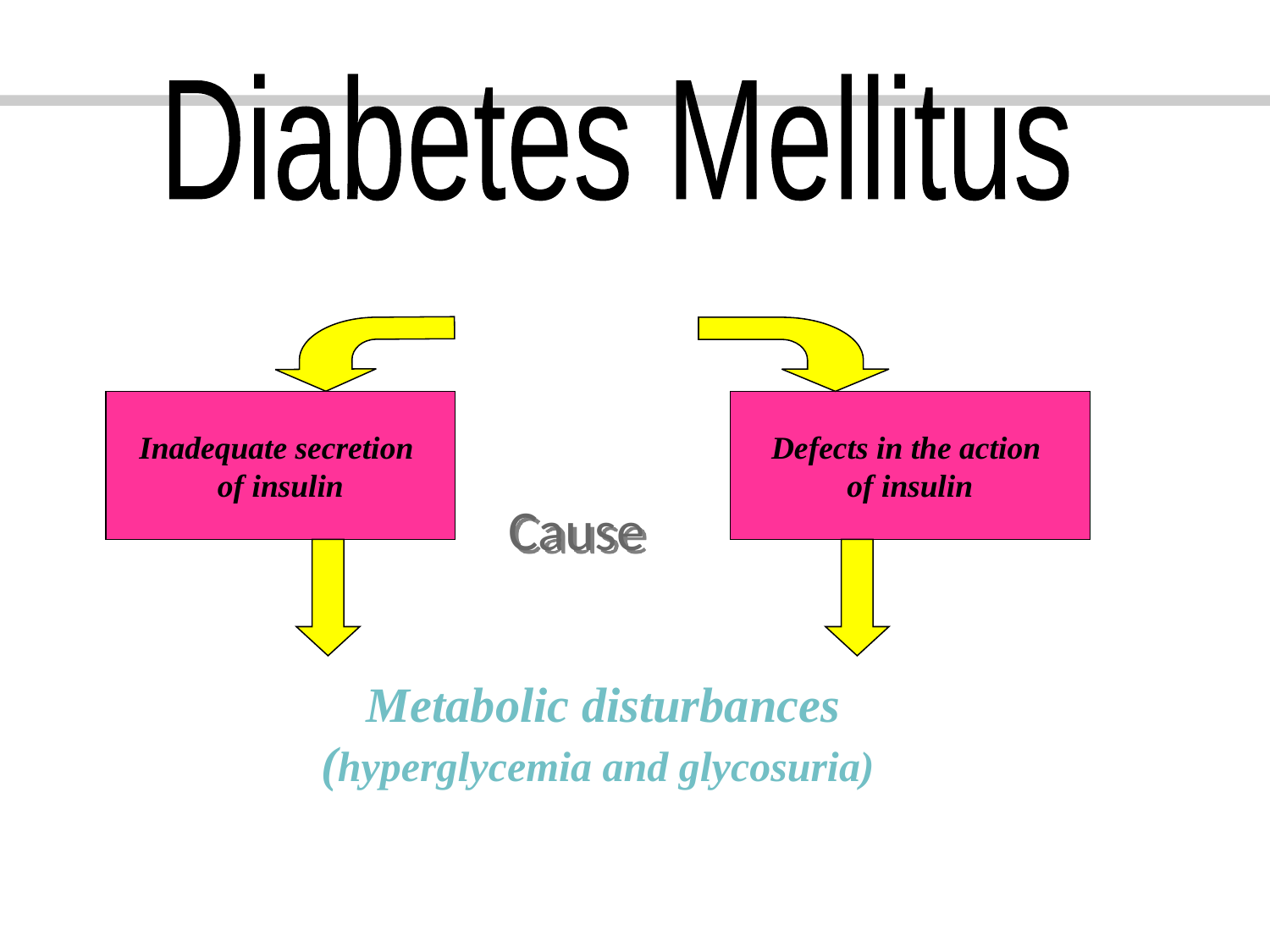

Diabetes Mellitus

Inadequate secretion
of insulin
Defects in the action
of insulin

                        Cause

Metabolic disturbances (hyperglycemia and glycosuria)